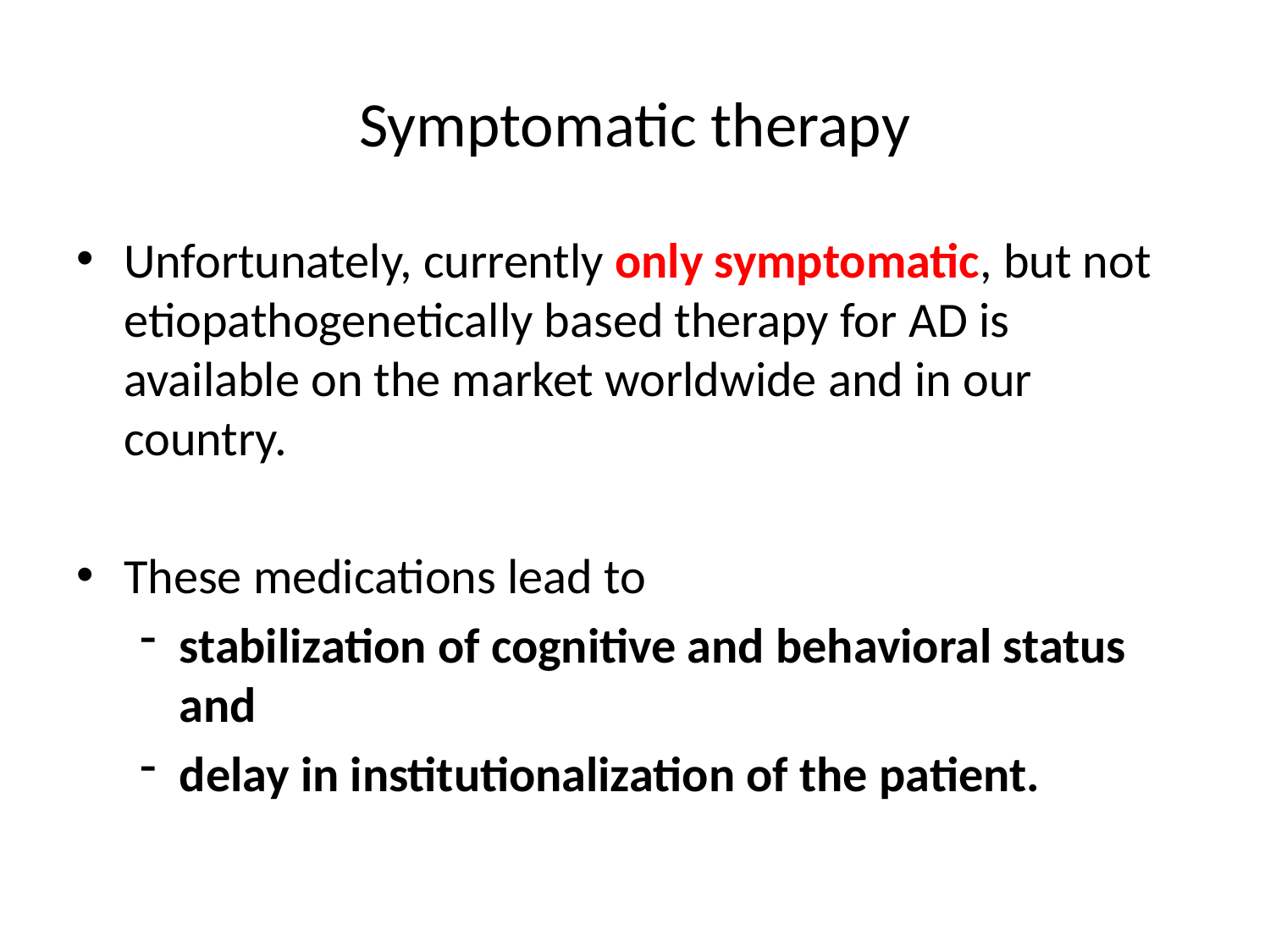

Symptomatic therapy
Unfortunately, currently only symptomatic, but not etiopathogenetically based therapy for AD is available on the market worldwide and in our country.

These medications lead to
stabilization of cognitive and behavioral status and
delay in institutionalization of the patient.